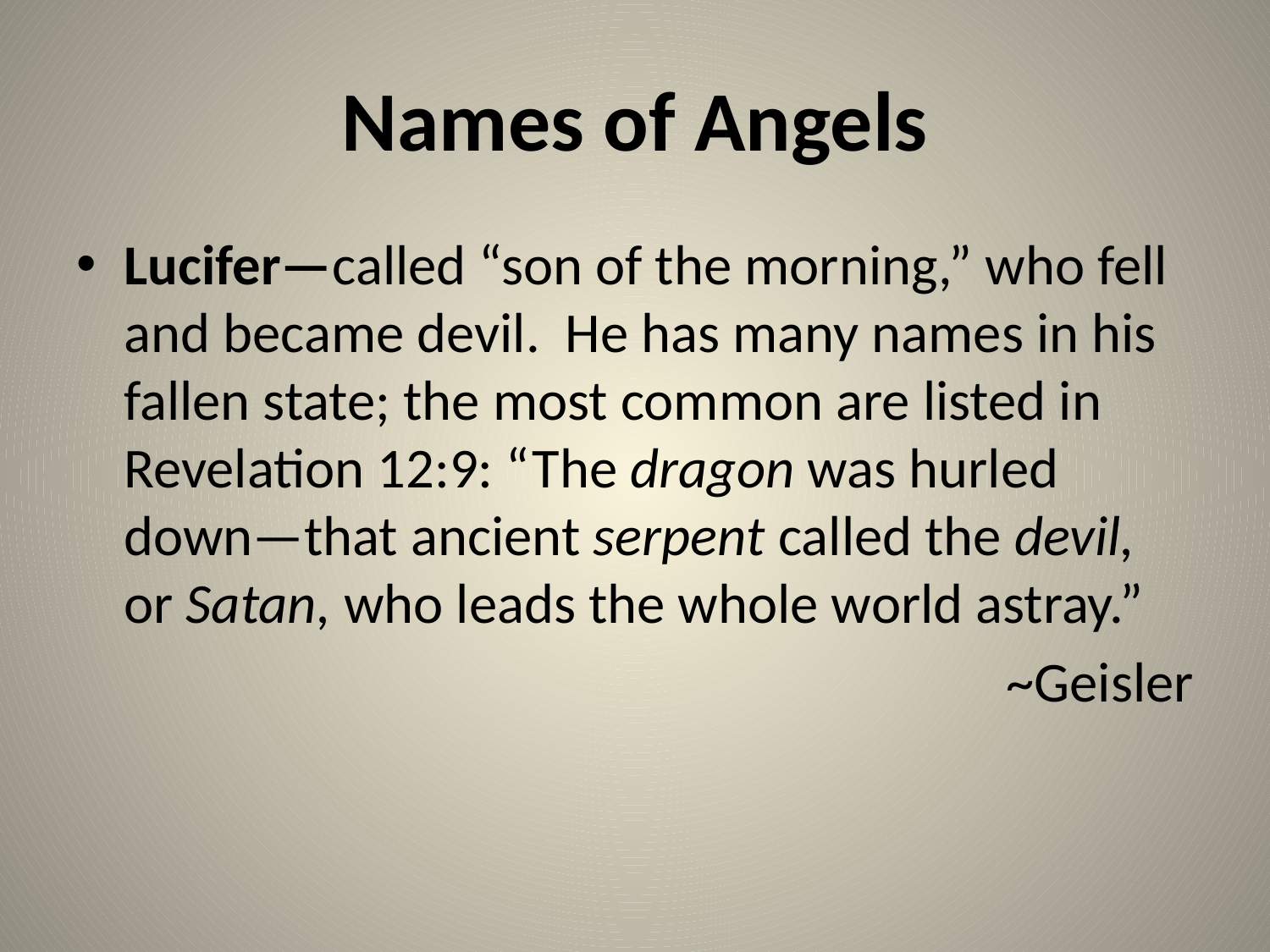

# Names of Angels
Lucifer—called “son of the morning,” who fell and became devil.  He has many names in his fallen state; the most common are listed in Revelation 12:9: “The dragon was hurled down—that ancient serpent called the devil, or Satan, who leads the whole world astray.”
~Geisler